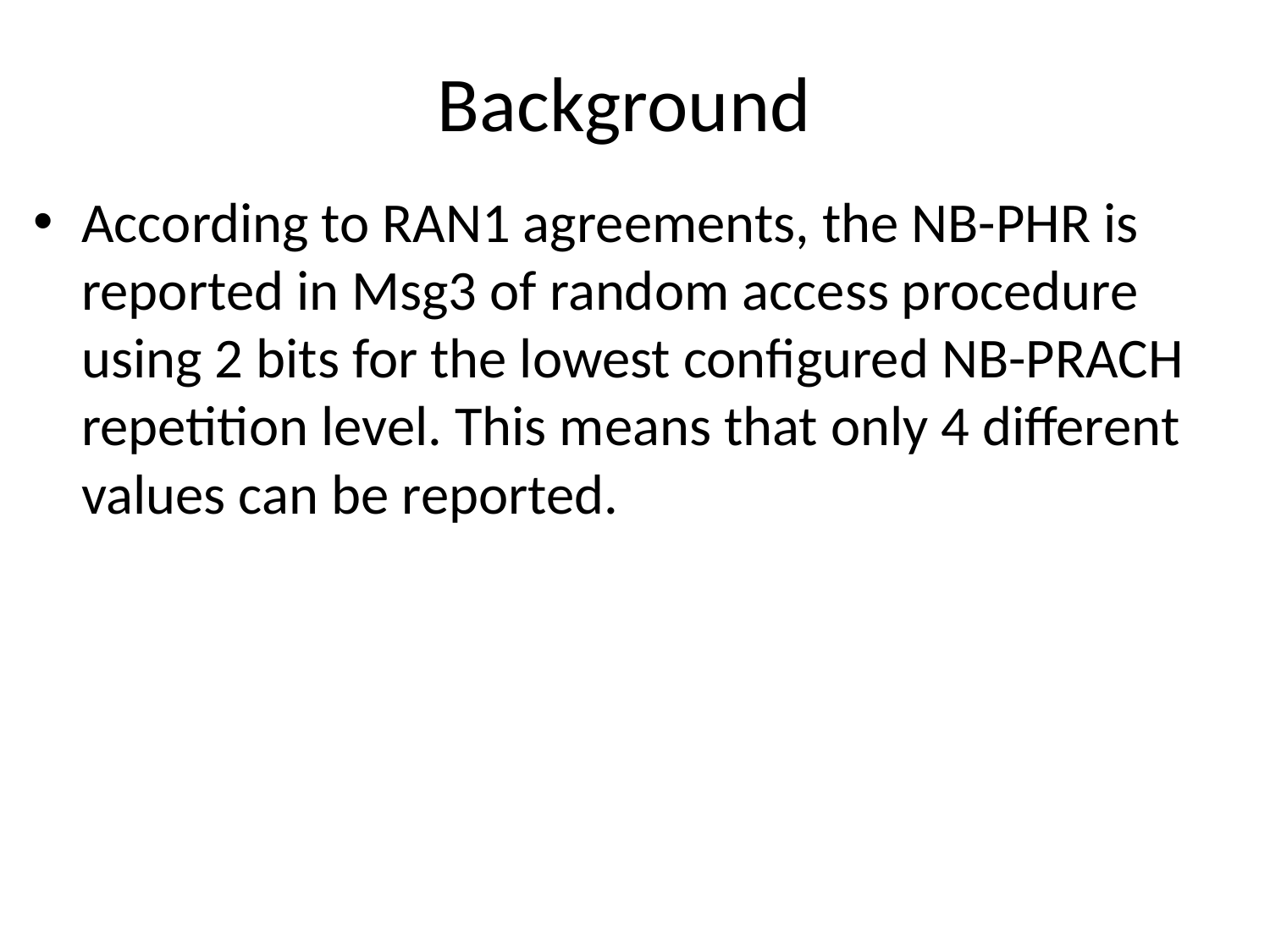

# Background
According to RAN1 agreements, the NB-PHR is reported in Msg3 of random access procedure using 2 bits for the lowest configured NB-PRACH repetition level. This means that only 4 different values can be reported.